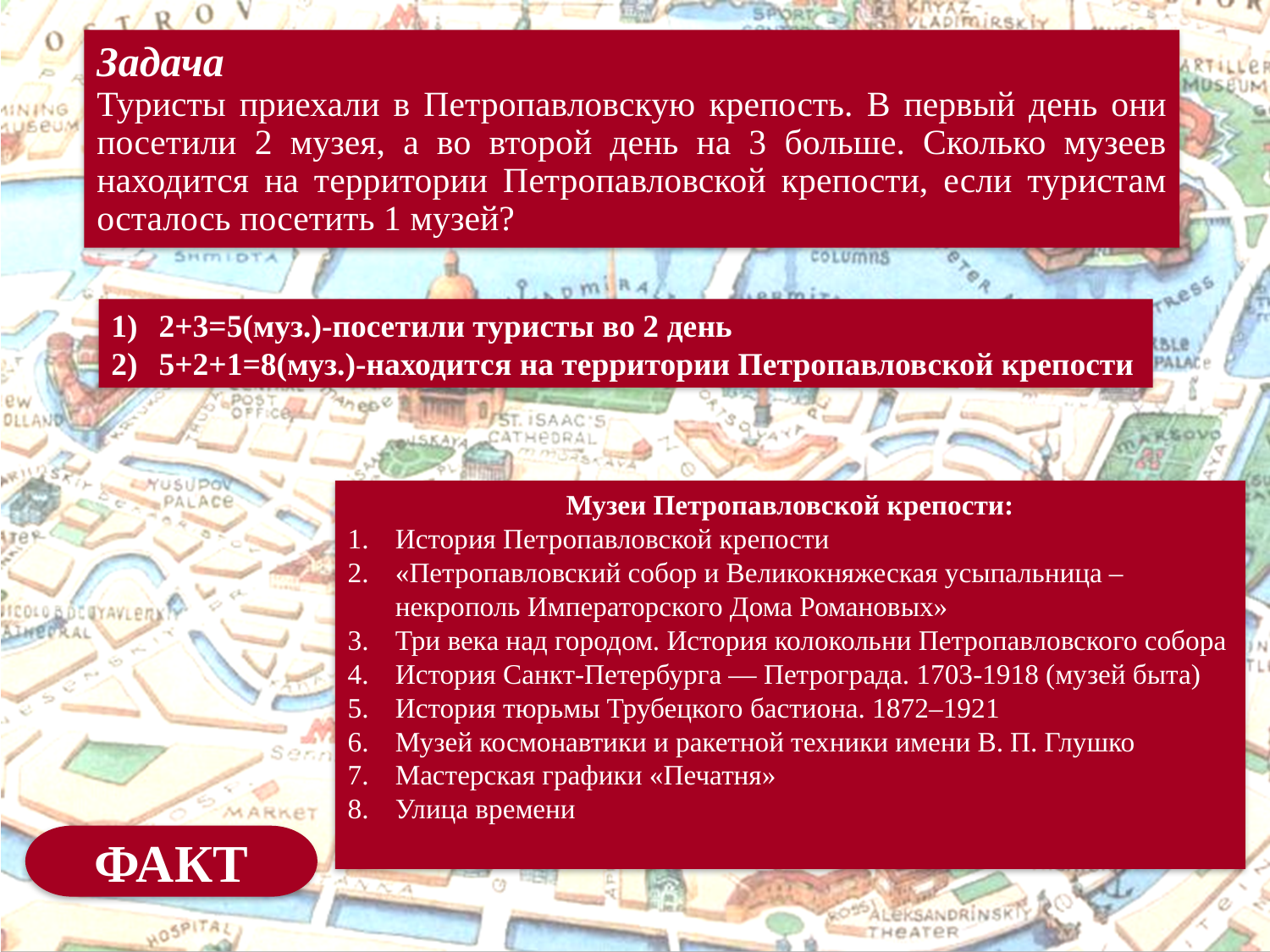

# Задача Туристы приехали в Петропавловскую крепость. В первый день они посетили 2 музея, а во второй день на 3 больше. Сколько музеев находится на территории Петропавловской крепости, если туристам осталось посетить 1 музей?
2+3=5(муз.)-посетили туристы во 2 день
5+2+1=8(муз.)-находится на территории Петропавловской крепости
Музеи Петропавловской крепости:
История Петропавловской крепости
«Петропавловский собор и Великокняжеская усыпальница – некрополь Императорского Дома Романовых»
Три века над городом. История колокольни Петропавловского собора
История Санкт-Петербурга — Петрограда. 1703-1918 (музей быта)
История тюрьмы Трубецкого бастиона. 1872–1921
Музей космонавтики и ракетной техники имени В. П. Глушко
Мастерская графики «Печатня»
Улица времени

ФАКТ